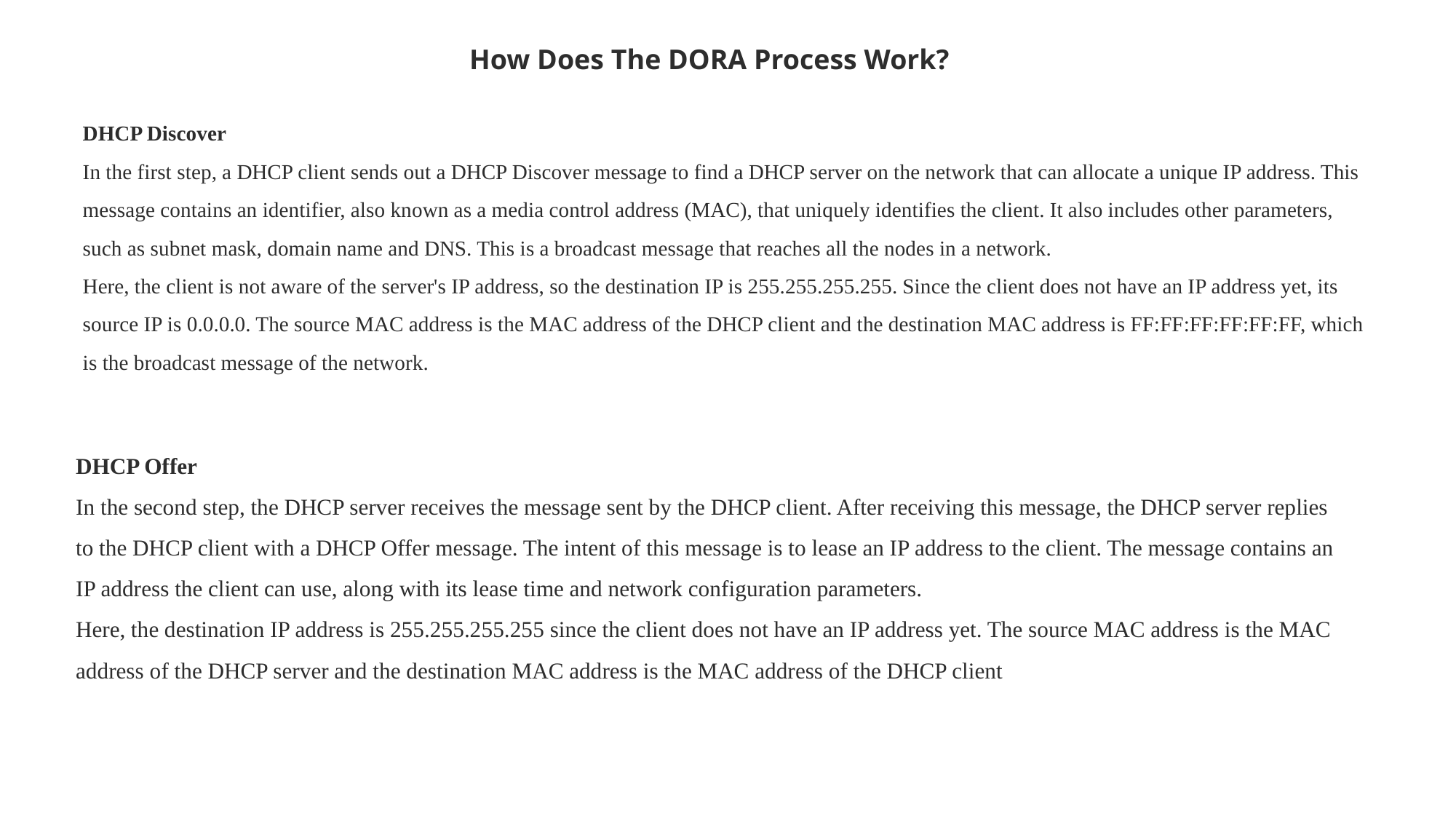

How Does The DORA Process Work?
DHCP Discover
In the first step, a DHCP client sends out a DHCP Discover message to find a DHCP server on the network that can allocate a unique IP address. This message contains an identifier, also known as a media control address (MAC), that uniquely identifies the client. It also includes other parameters, such as subnet mask, domain name and DNS. This is a broadcast message that reaches all the nodes in a network.
Here, the client is not aware of the server's IP address, so the destination IP is 255.255.255.255. Since the client does not have an IP address yet, its source IP is 0.0.0.0. The source MAC address is the MAC address of the DHCP client and the destination MAC address is FF:FF:FF:FF:FF:FF, which is the broadcast message of the network.
DHCP Offer
In the second step, the DHCP server receives the message sent by the DHCP client. After receiving this message, the DHCP server replies to the DHCP client with a DHCP Offer message. The intent of this message is to lease an IP address to the client. The message contains an IP address the client can use, along with its lease time and network configuration parameters.
Here, the destination IP address is 255.255.255.255 since the client does not have an IP address yet. The source MAC address is the MAC address of the DHCP server and the destination MAC address is the MAC address of the DHCP client